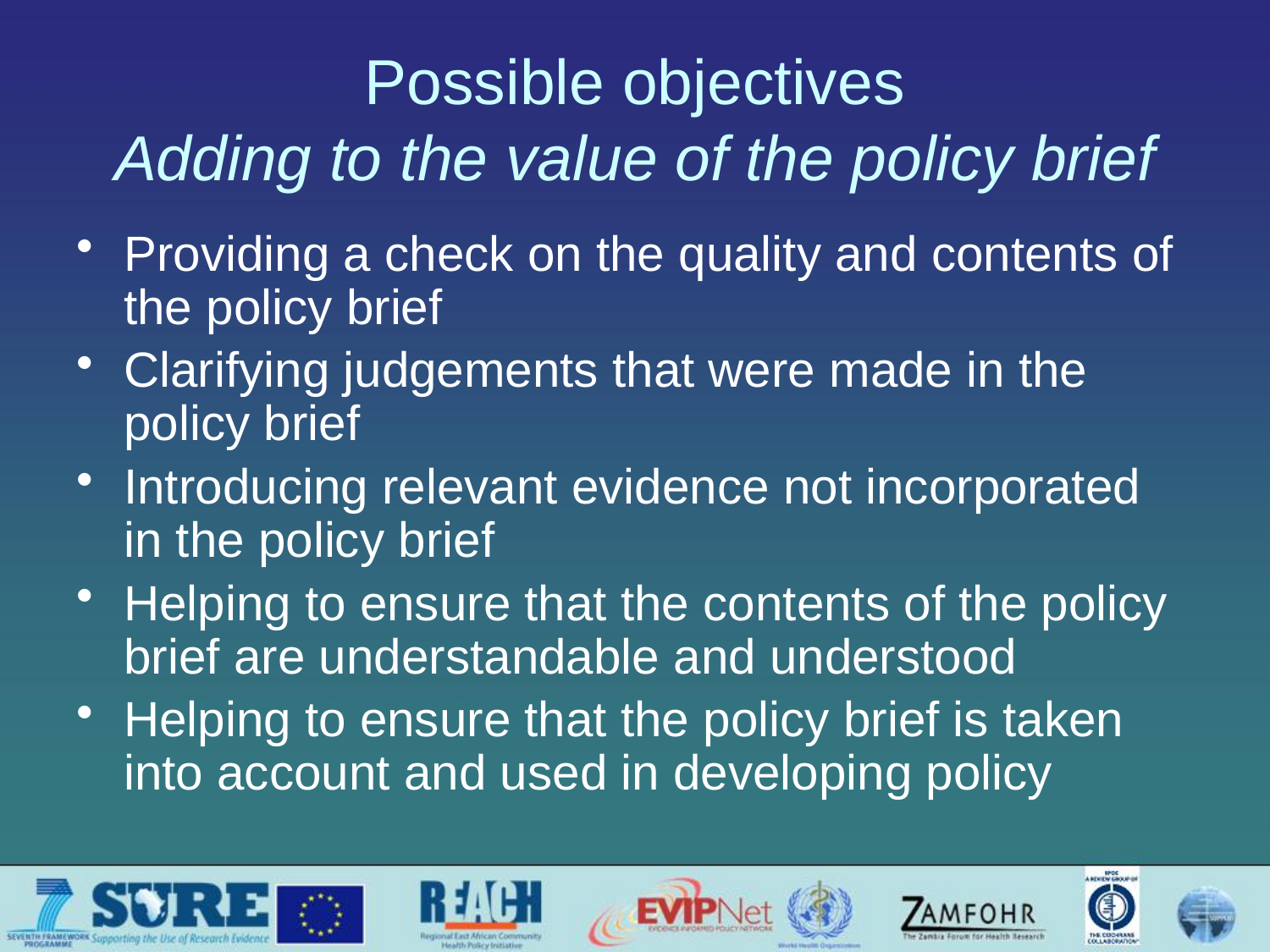

# Possible objectives Adding to the value of the policy brief
Providing a check on the quality and contents of the policy brief
Clarifying judgements that were made in the policy brief
Introducing relevant evidence not incorporated in the policy brief
Helping to ensure that the contents of the policy brief are understandable and understood
Helping to ensure that the policy brief is taken into account and used in developing policy